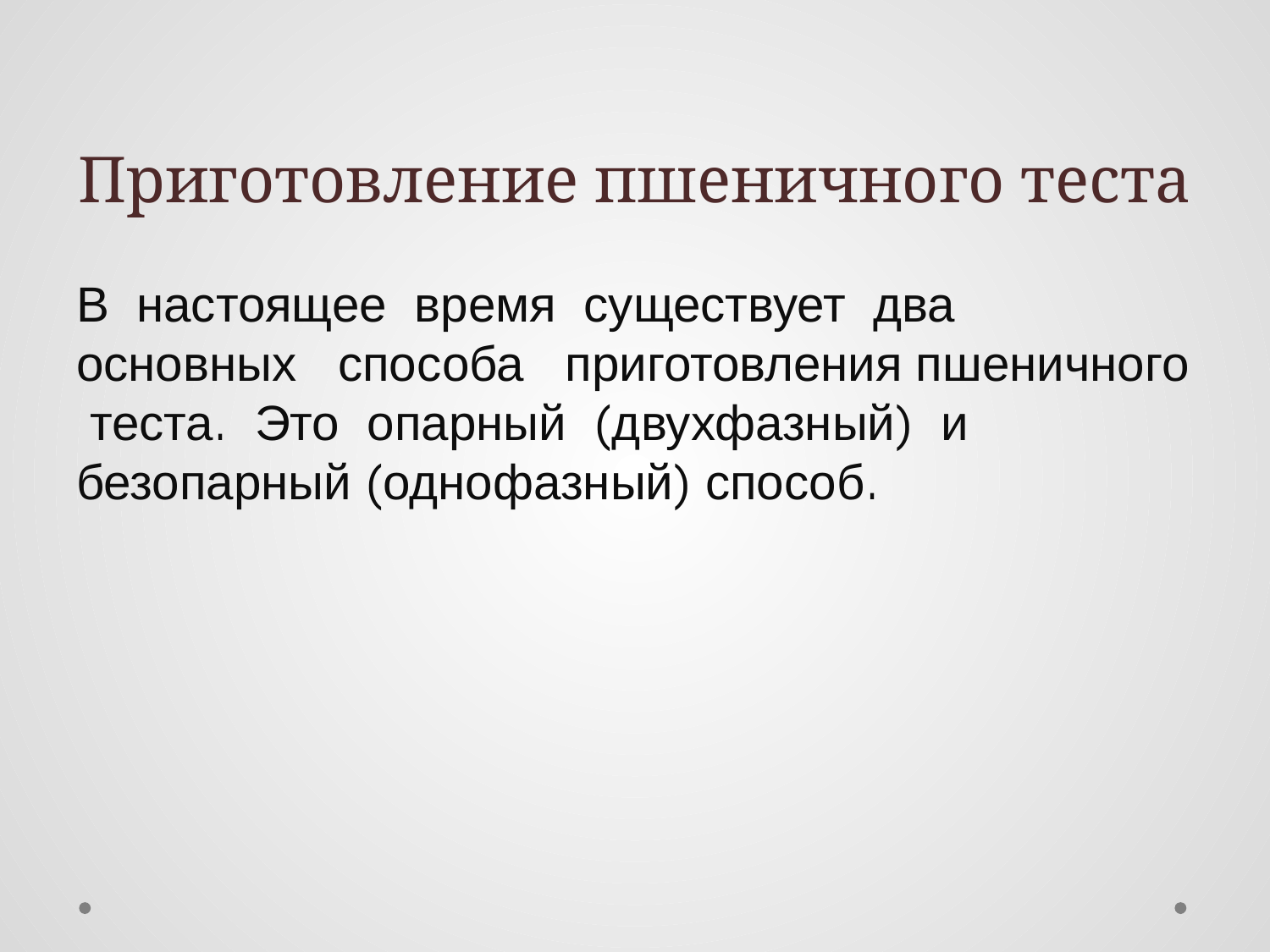

# Приготовление пшеничного теста
В  настоящее  время  существует  два   основных   способа   приготовления пшеничного  теста.  Это  опарный  (двухфазный)  и  безопарный (однофазный) способ.